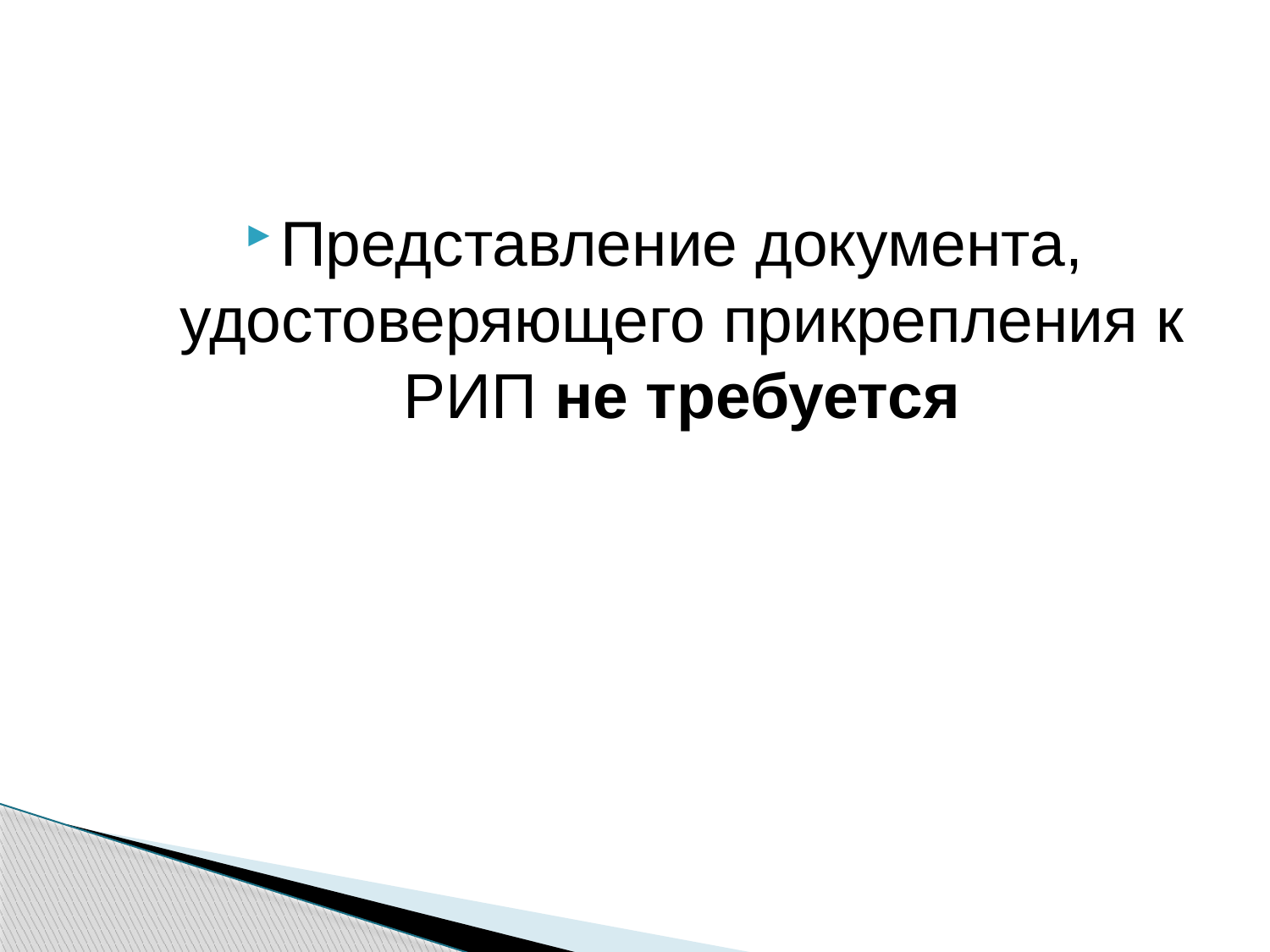

Представление документа, удостоверяющего прикрепления к РИП не требуется